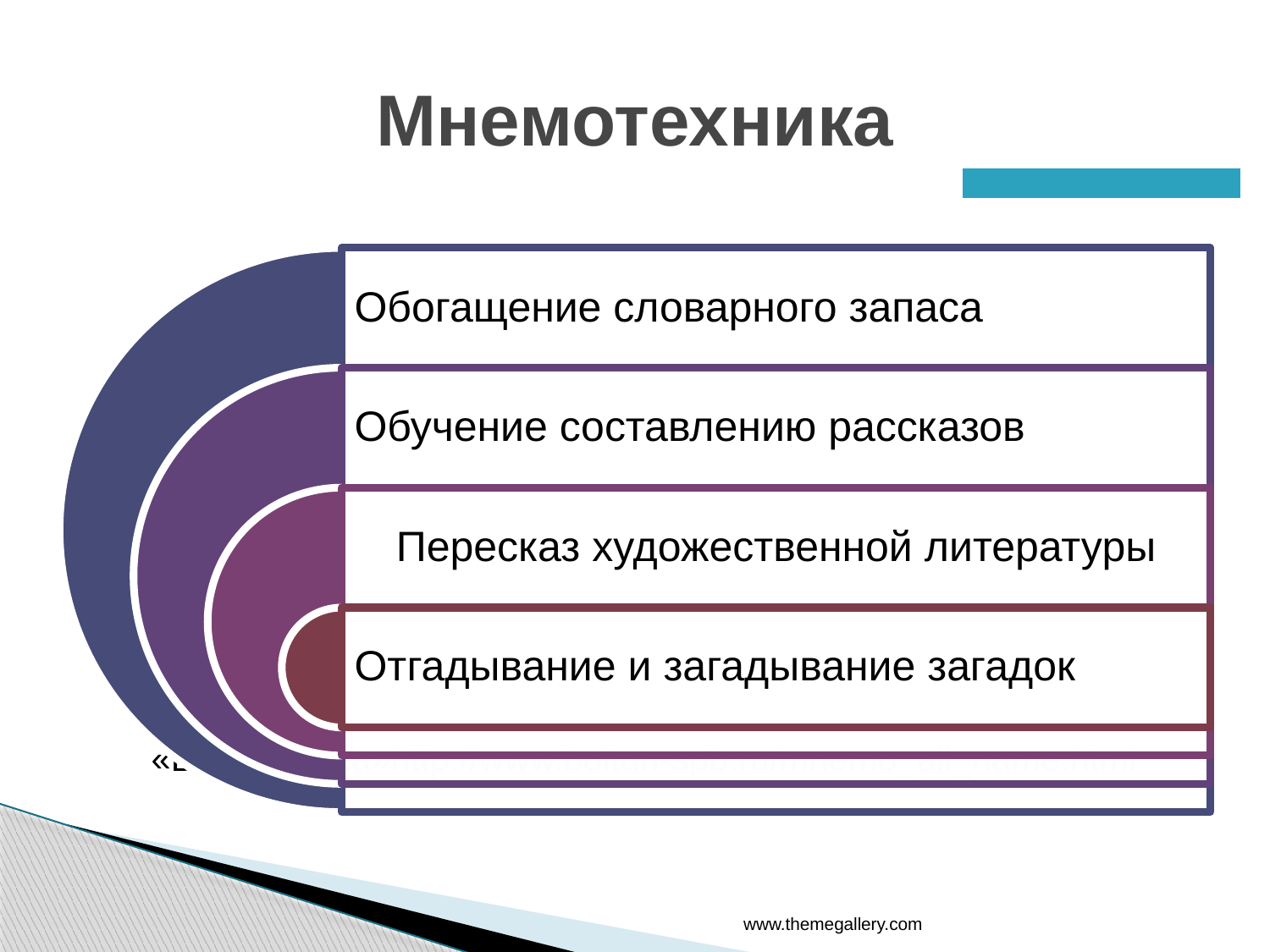

# Мнемотехника

«Болтунишка»http://www.boltun-spb.ru/mnemo_all_name.html
Обогащение словарного запаса
Обучение составлению рассказов
Пересказ художественной литературы
Отгадывание и загадывание загадок
www.themegallery.com